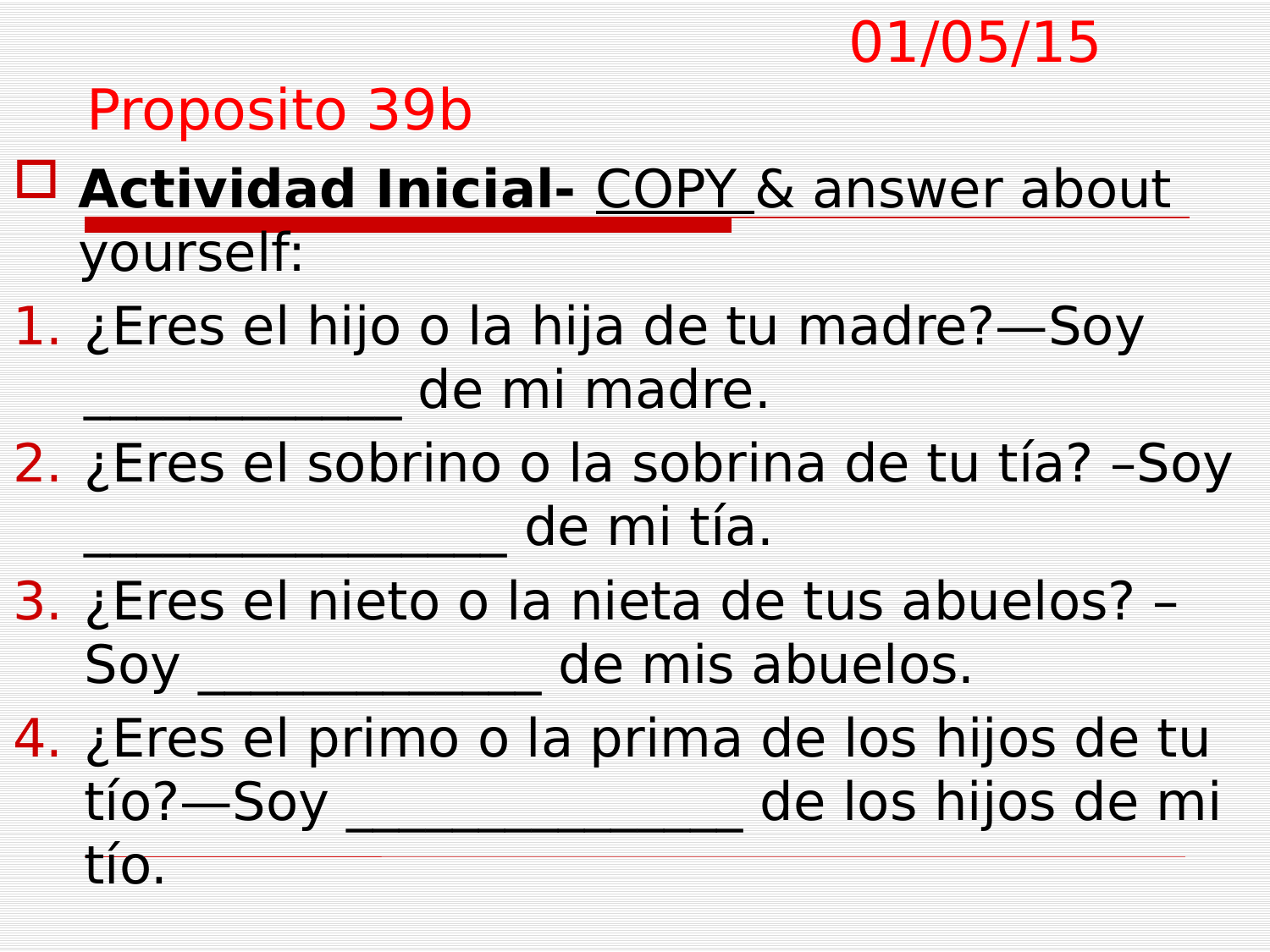

# 01/05/15 Proposito 39b
Actividad Inicial- COPY & answer about yourself:
¿Eres el hijo o la hija de tu madre?—Soy ____________ de mi madre.
¿Eres el sobrino o la sobrina de tu tía? –Soy ________________ de mi tía.
¿Eres el nieto o la nieta de tus abuelos? –Soy _____________ de mis abuelos.
¿Eres el primo o la prima de los hijos de tu tío?—Soy _______________ de los hijos de mi tío.